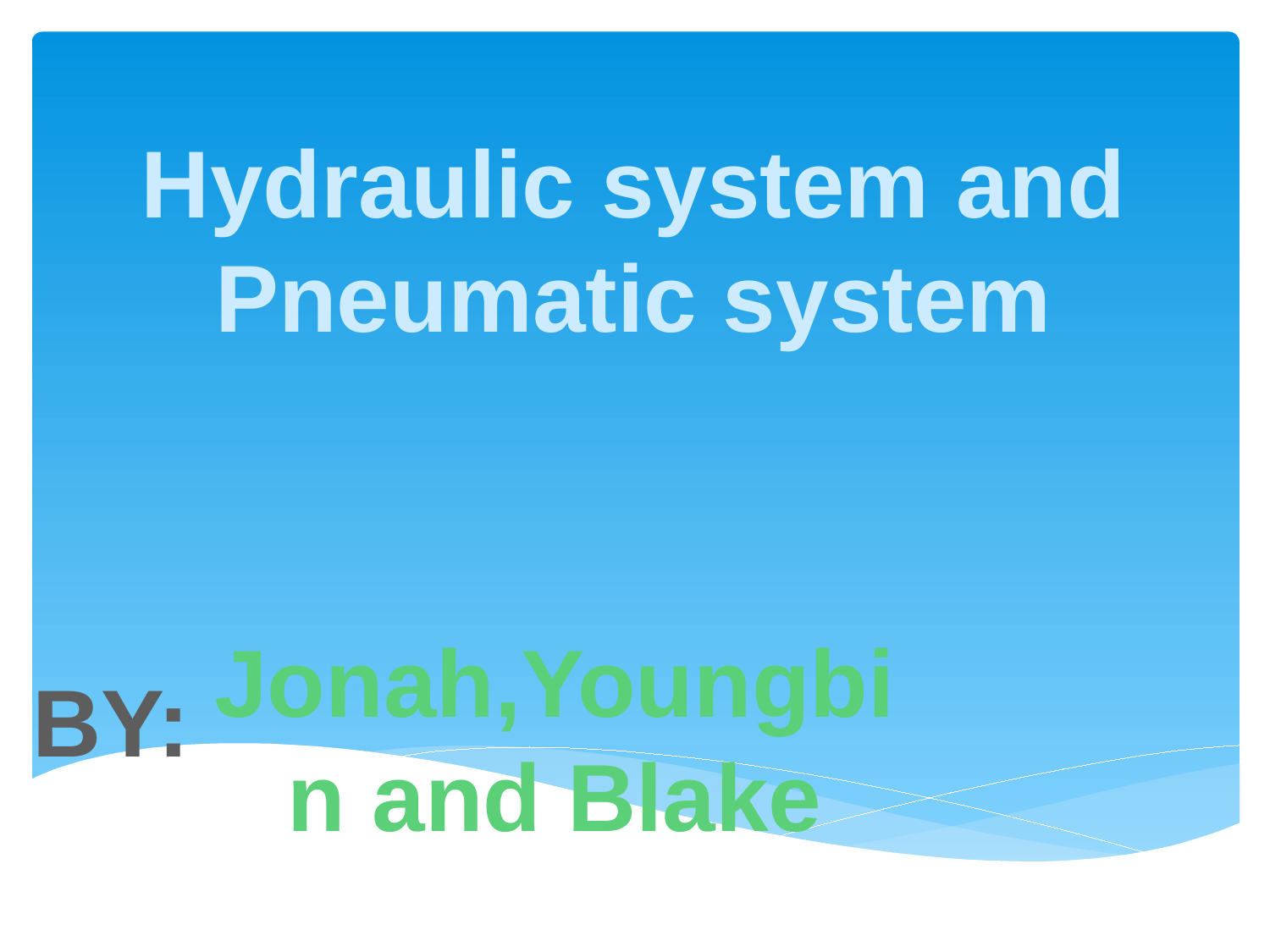

Hydraulic system and Pneumatic system
Jonah,Youngbin and Blake
BY: